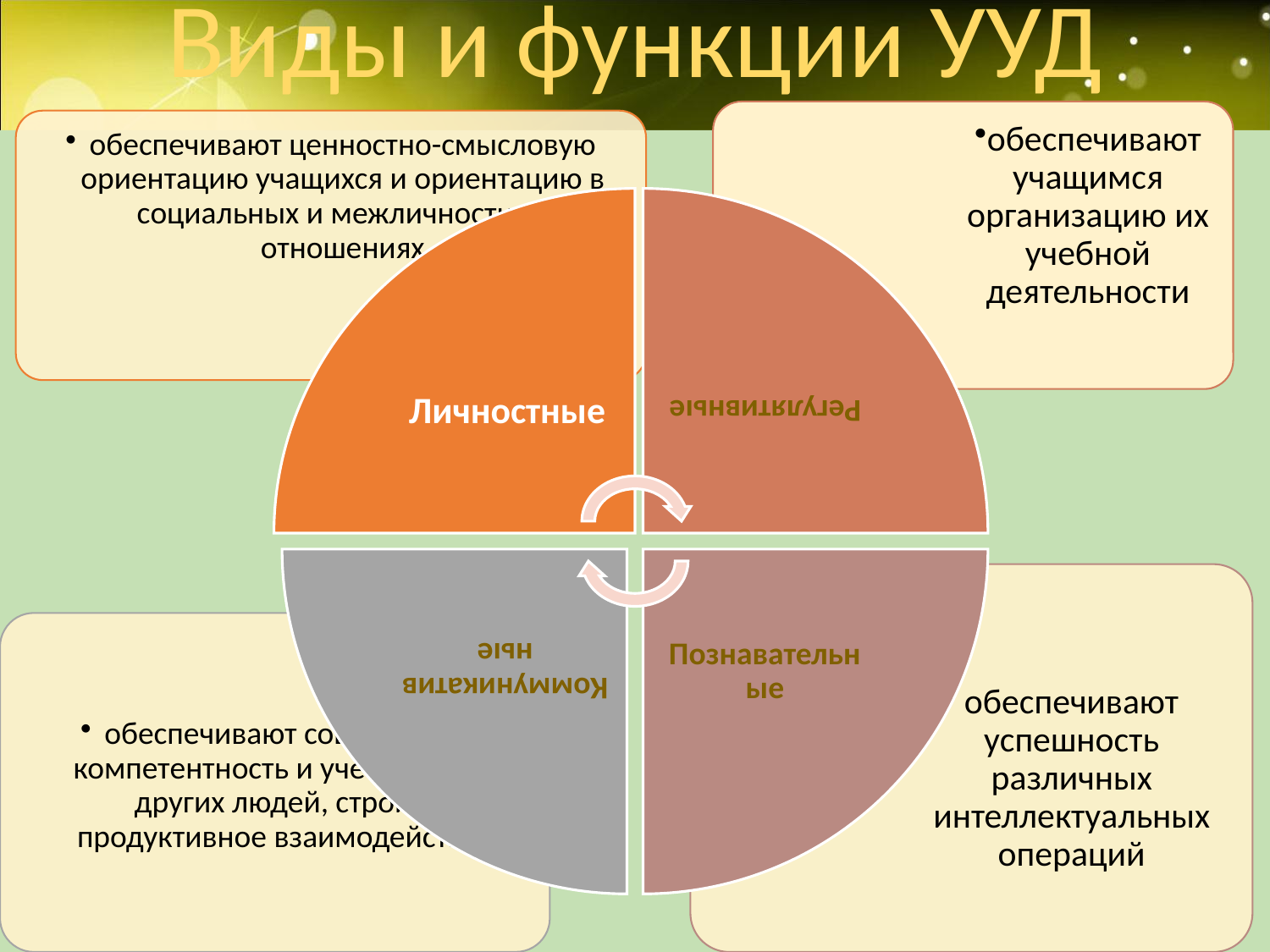

Виды и функции УУД
      обеспечивают       успешность различных интеллектуальных операций
обеспечивают социальную компетентность и учет позиции других людей, строить продуктивное взаимодействие
обеспечивают учащимся организацию их учебной деятельности
обеспечивают ценностно-смысловую ориентацию учащихся и ориентацию в социальных и межличностных отношениях
Личностные
Регулятивные
Познавательные
Коммуникативные
6 «А»
8
6 «Б»